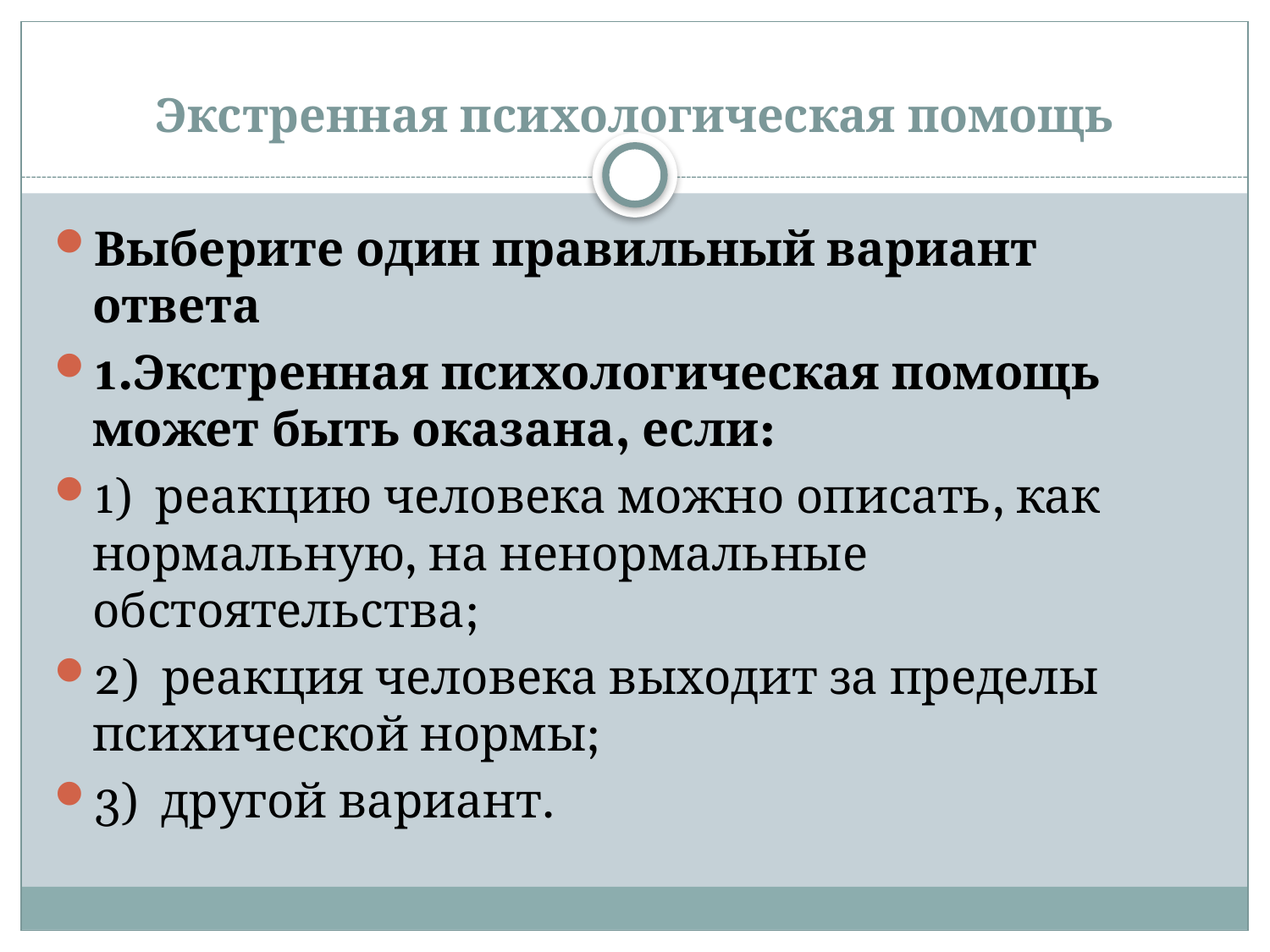

# Экстренная психологическая помощь
Выберите один правильный вариант ответа
1.Экстренная психологическая помощь может быть оказана, если:
1)  реакцию человека можно описать, как нормальную, на ненормальные обстоятельства;
2)  реакция человека выходит за пределы психической нормы;
3)  другой вариант.